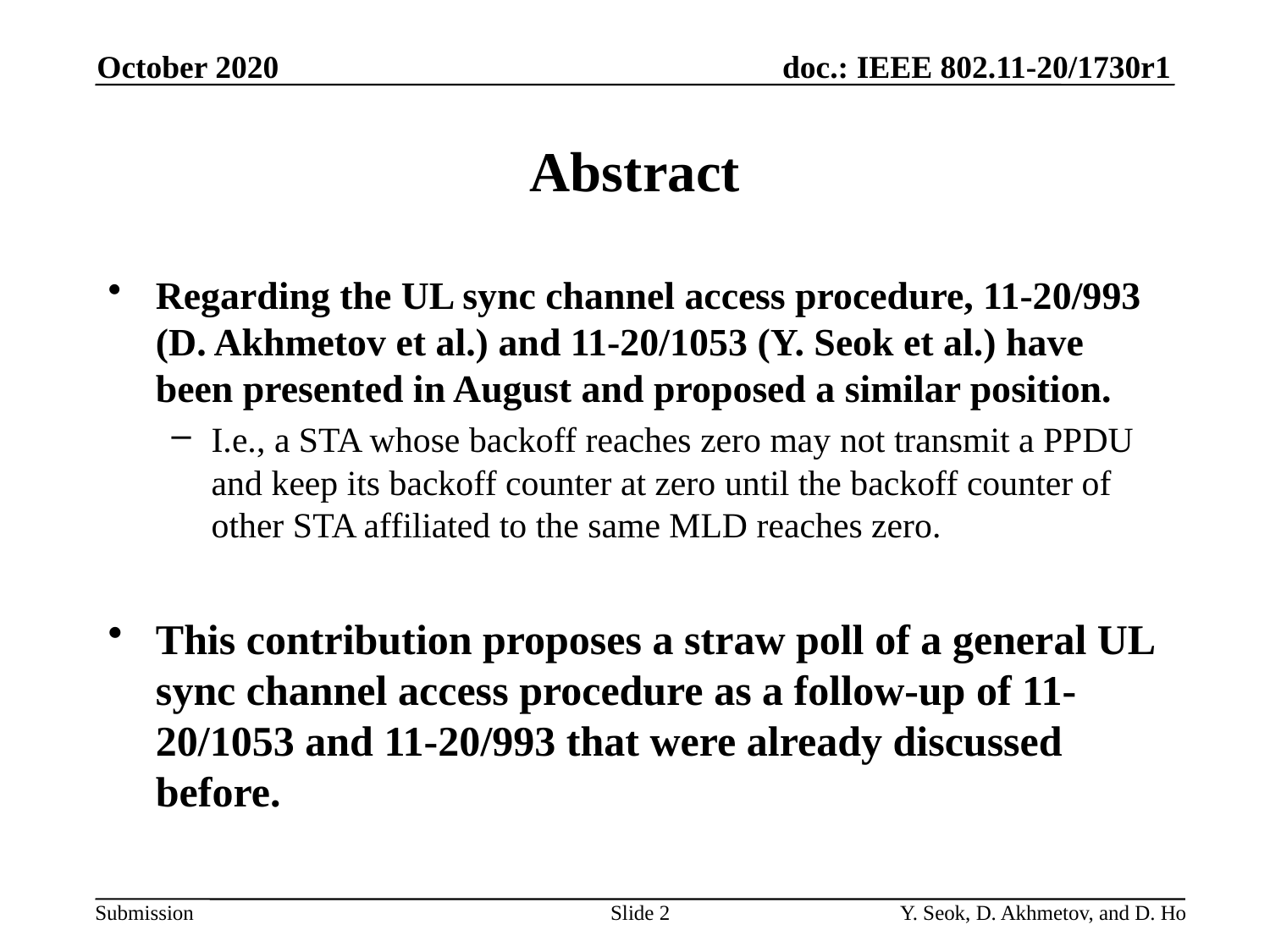

October 2020
# Abstract
Regarding the UL sync channel access procedure, 11-20/993 (D. Akhmetov et al.) and 11-20/1053 (Y. Seok et al.) have been presented in August and proposed a similar position.
I.e., a STA whose backoff reaches zero may not transmit a PPDU and keep its backoff counter at zero until the backoff counter of other STA affiliated to the same MLD reaches zero.

This contribution proposes a straw poll of a general UL sync channel access procedure as a follow-up of 11-20/1053 and 11-20/993 that were already discussed before.
Slide 2
Y. Seok, D. Akhmetov, and D. Ho